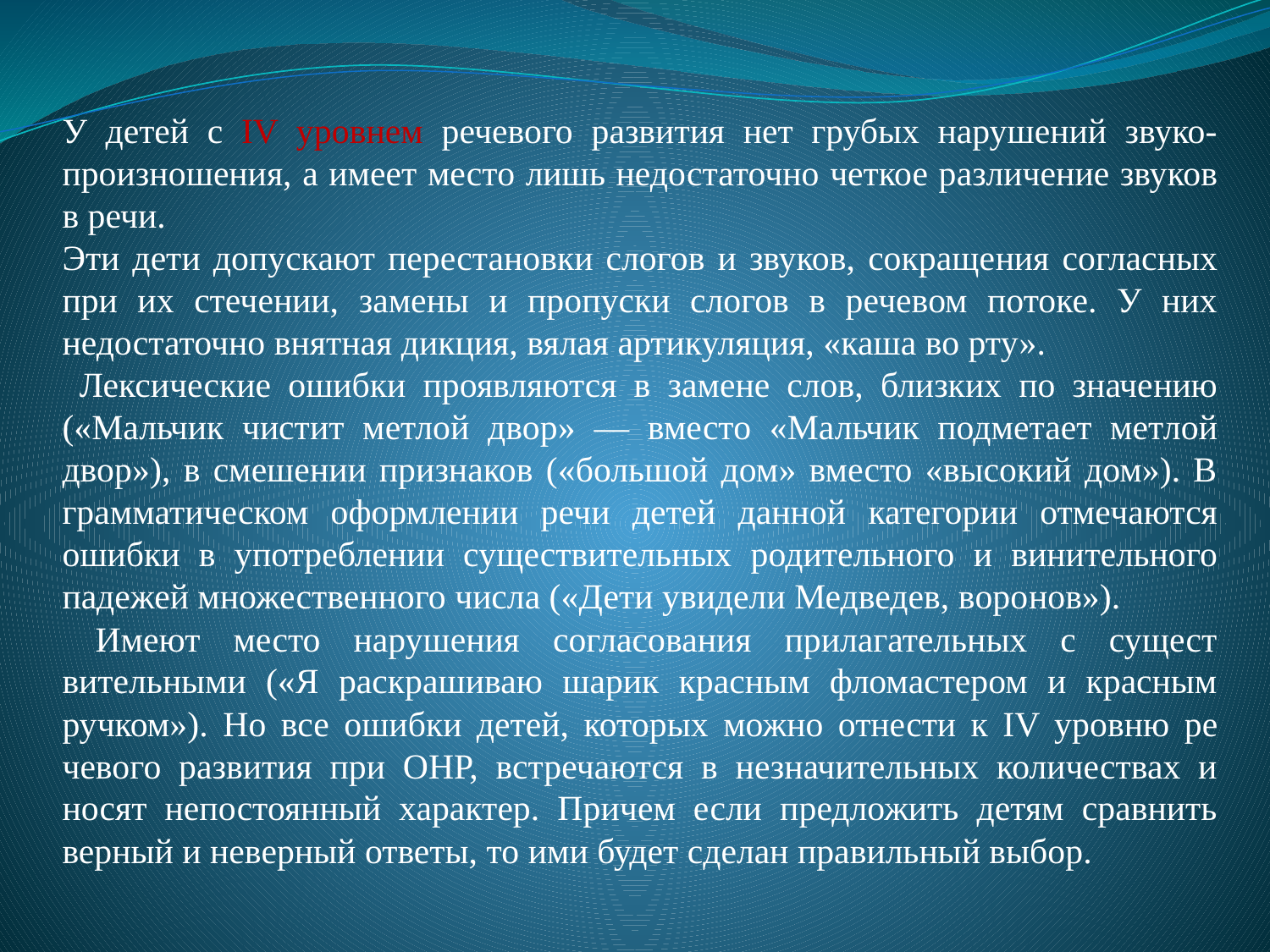

У детей с IV уровнем речевого развития нет грубых нарушений звуко-произношения, а имеет место лишь недостаточно четкое различение зву­ков в речи.
Эти дети допускают перестановки слогов и звуков, сокраще­ния согласных при их стечении, замены и пропуски слогов в речевом потоке. У них недостаточно внятная дикция, вялая артикуляция, «каша во рту».
 Лексические ошибки проявляются в замене слов, близких по значе­нию («Мальчик чистит метлой двор» — вместо «Мальчик подметает мет­лой двор»), в смешении признаков («большой дом» вместо «высокий дом»). В грамматическом оформлении речи детей данной категории отме­чаются ошибки в употреблении существительных родительного и вини­тельного падежей множественного числа («Дети увидели Медведев, воро­нов»).
 Имеют место нарушения согласования прилагательных с сущест­вительными («Я раскрашиваю шарик красным фломастером и красным ручком»). Но все ошибки детей, которых можно отнести к IV уровню ре­чевого развития при ОНР, встречаются в незначительных количествах и носят непостоянный характер. Причем если предложить детям сравнить верный и неверный ответы, то ими будет сделан правильный выбор.